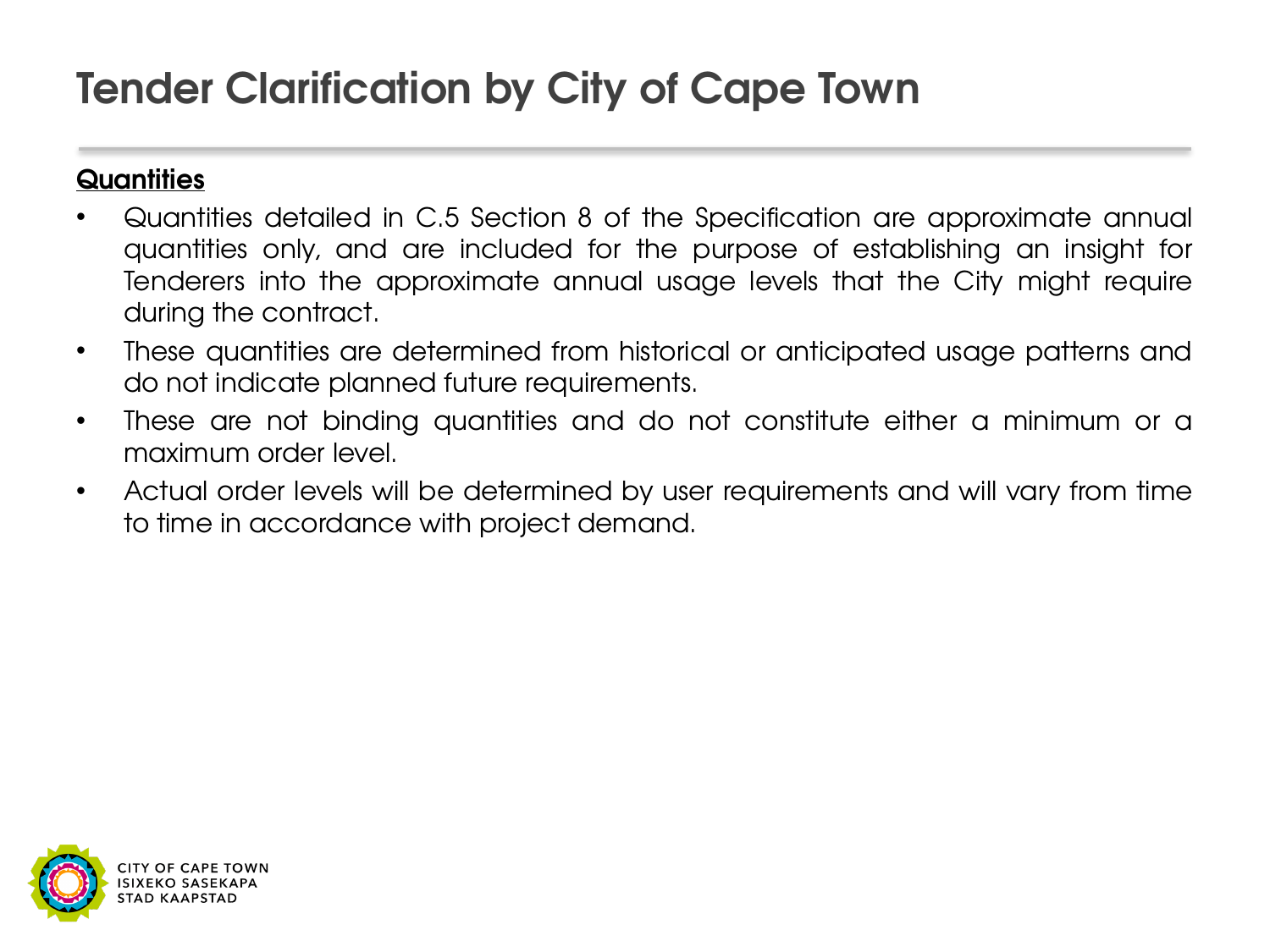

# Tender Clarification by City of Cape Town
Quantities
Quantities detailed in C.5 Section 8 of the Specification are approximate annual quantities only, and are included for the purpose of establishing an insight for Tenderers into the approximate annual usage levels that the City might require during the contract.
These quantities are determined from historical or anticipated usage patterns and do not indicate planned future requirements.
These are not binding quantities and do not constitute either a minimum or a maximum order level.
Actual order levels will be determined by user requirements and will vary from time to time in accordance with project demand.